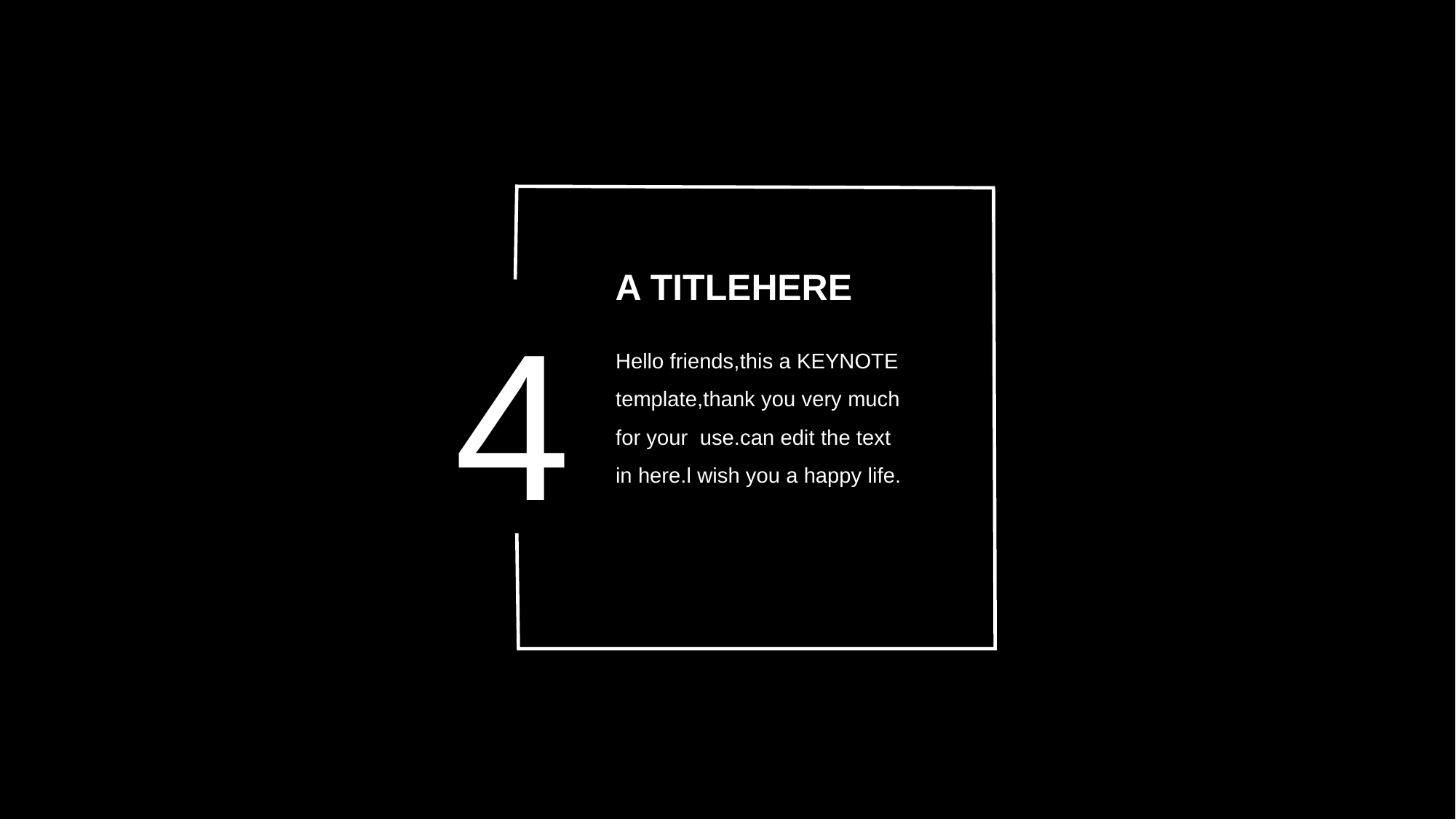

A TITLEHERE
4
Hello friends,this a KEYNOTE template,thank you very much for your  use.can edit the text in here.l wish you a happy life.